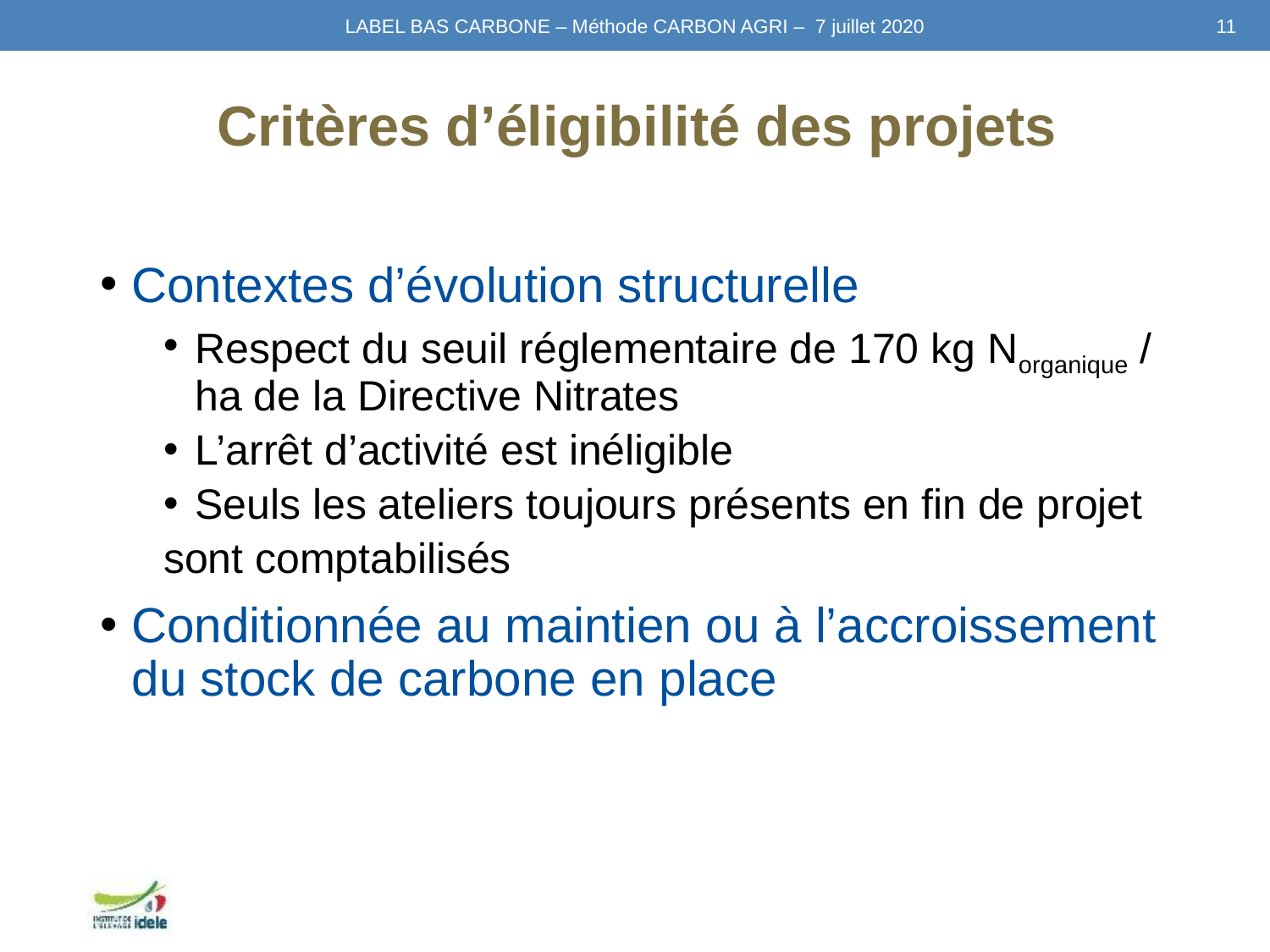

LABEL BAS CARBONE – Méthode CARBON AGRI –  7 juillet 2020
11
# Critères d’éligibilité des projets
Contextes d’évolution structurelle
Respect du seuil réglementaire de 170 kg Norganique / ha de la Directive Nitrates
L’arrêt d’activité est inéligible
Seuls les ateliers toujours présents en fin de projet
sont comptabilisés
Conditionnée au maintien ou à l’accroissement du stock de carbone en place